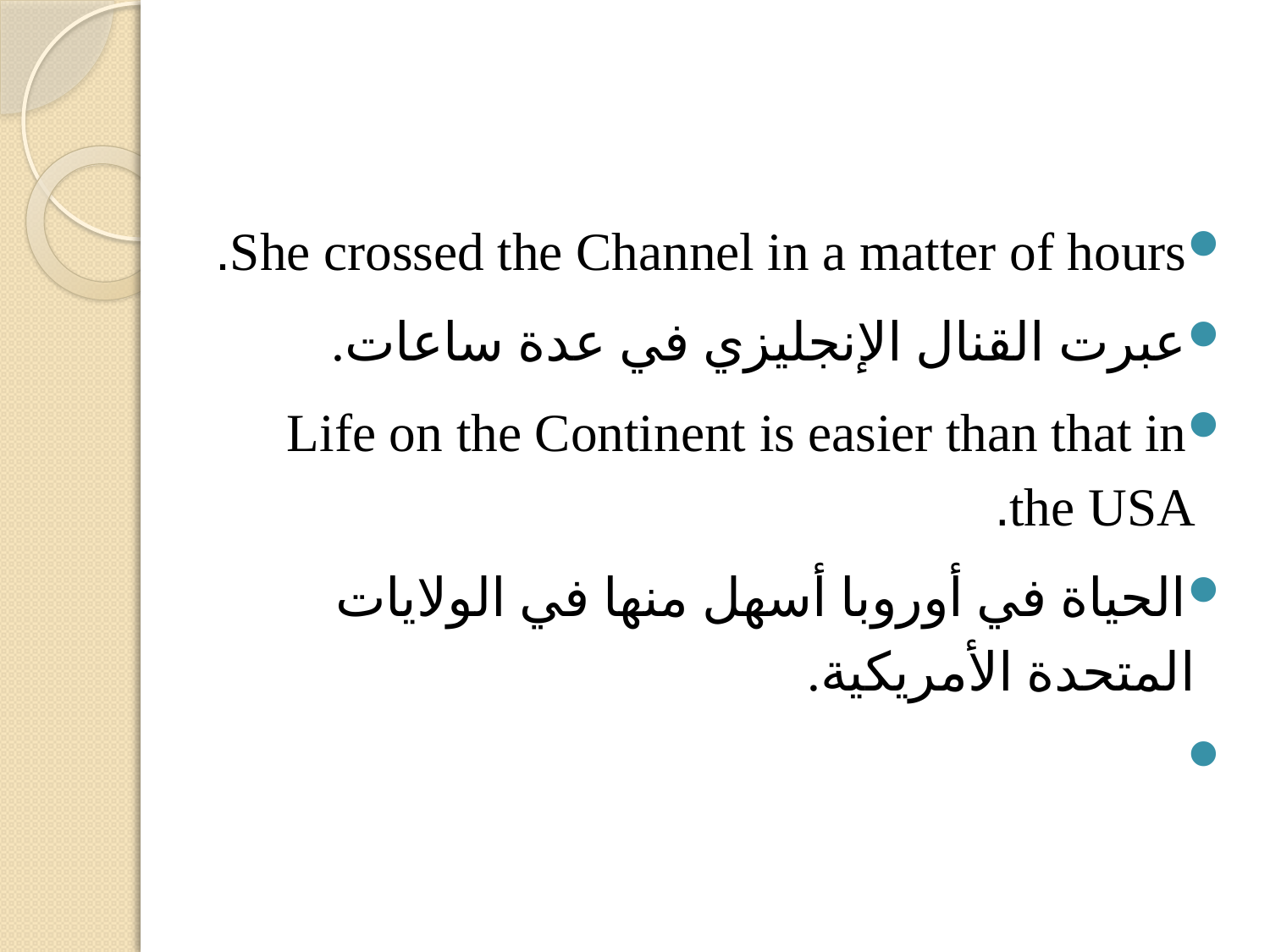

She crossed the Channel in a matter of hours.
عبرت القنال الإنجليزي في عدة ساعات.
Life on the Continent is easier than that in the USA.
الحياة في أوروبا أسهل منها في الولايات المتحدة الأمريكية.